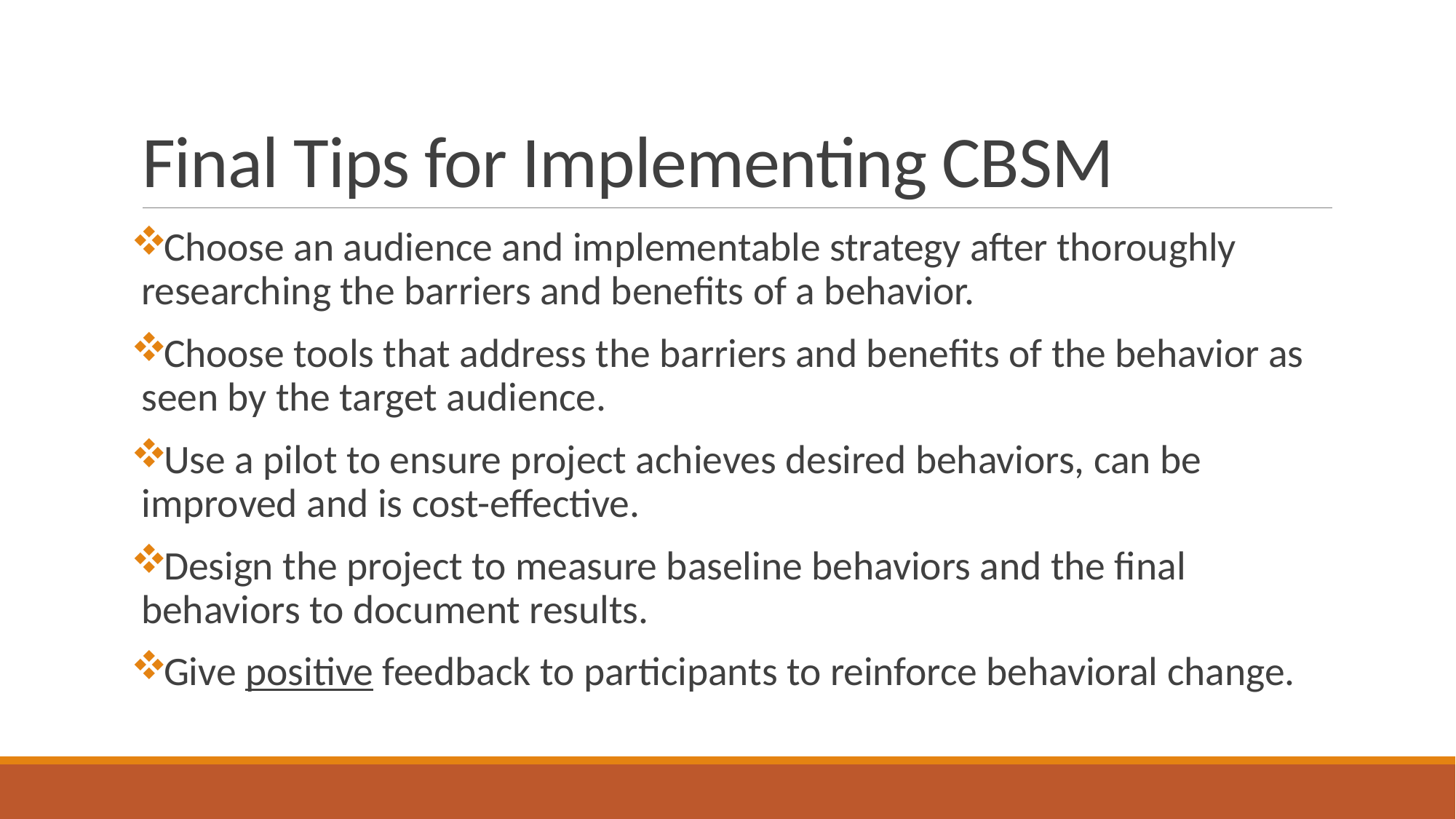

# Final Tips for Implementing CBSM
Choose an audience and implementable strategy after thoroughly researching the barriers and benefits of a behavior.
Choose tools that address the barriers and benefits of the behavior as seen by the target audience.
Use a pilot to ensure project achieves desired behaviors, can be improved and is cost-effective.
Design the project to measure baseline behaviors and the final behaviors to document results.
Give positive feedback to participants to reinforce behavioral change.